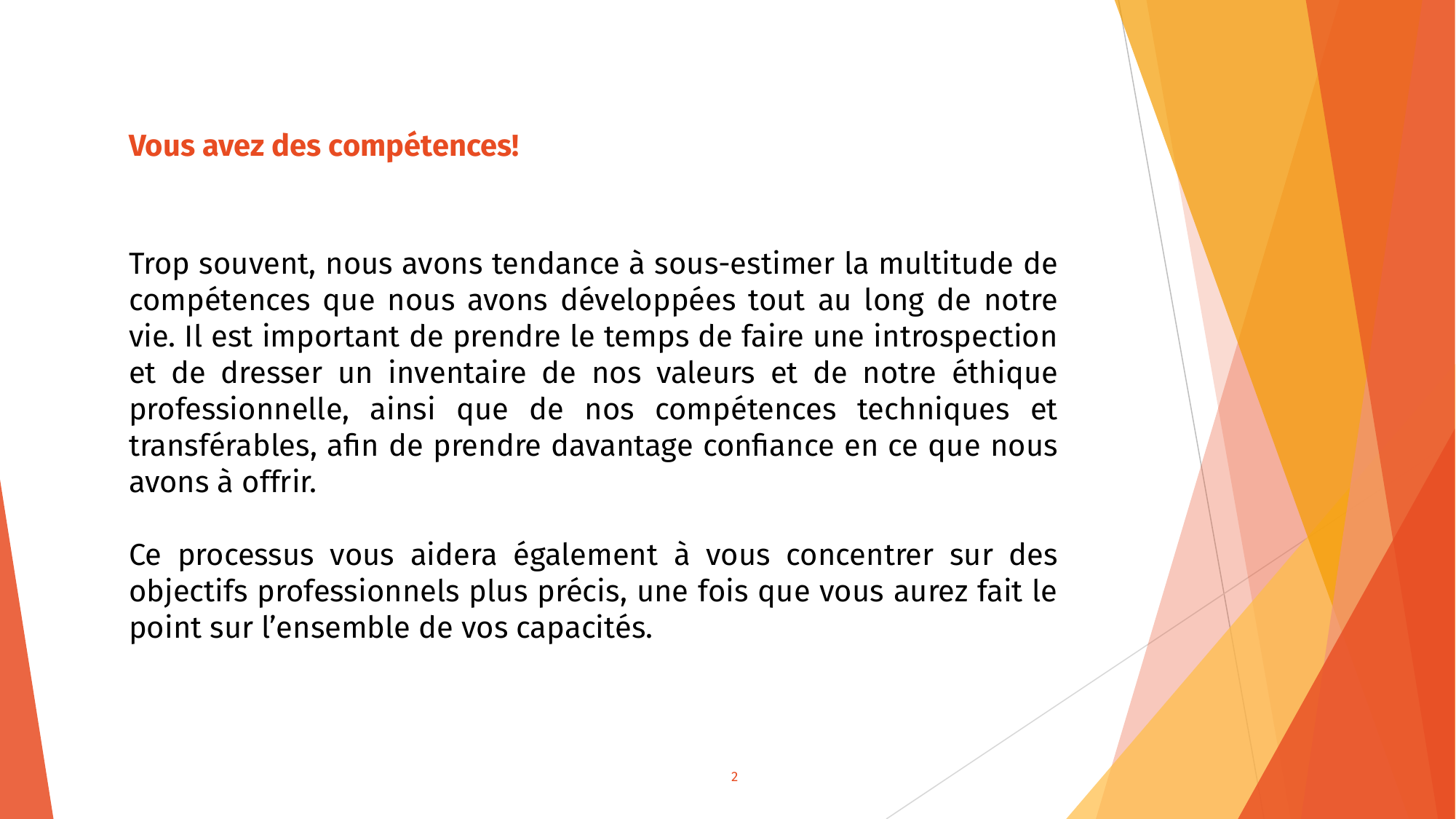

# Vous avez des compétences!
Trop souvent, nous avons tendance à sous-estimer la multitude de compétences que nous avons développées tout au long de notre vie. Il est important de prendre le temps de faire une introspection et de dresser un inventaire de nos valeurs et de notre éthique professionnelle, ainsi que de nos compétences techniques et transférables, afin de prendre davantage confiance en ce que nous avons à offrir.

Ce processus vous aidera également à vous concentrer sur des objectifs professionnels plus précis, une fois que vous aurez fait le point sur l’ensemble de vos capacités.
2